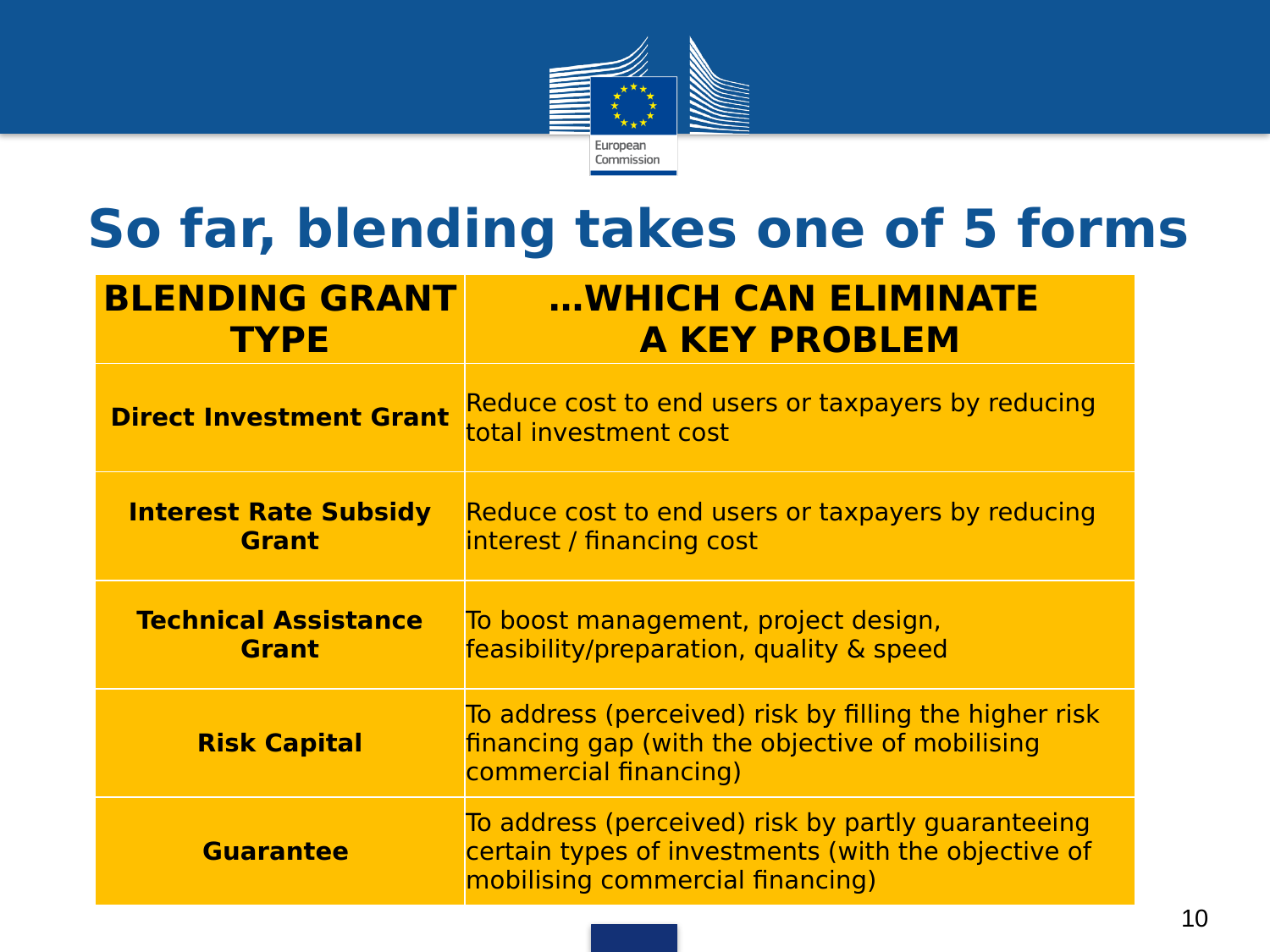

# So far, blending takes one of 5 forms
| BLENDING GRANT TYPE | …WHICH CAN ELIMINATE A KEY PROBLEM |
| --- | --- |
| Direct Investment Grant | Reduce cost to end users or taxpayers by reducing total investment cost |
| Interest Rate Subsidy Grant | Reduce cost to end users or taxpayers by reducing interest / financing cost |
| Technical Assistance Grant | To boost management, project design, feasibility/preparation, quality & speed |
| Risk Capital | To address (perceived) risk by filling the higher risk financing gap (with the objective of mobilising commercial financing) |
| Guarantee | To address (perceived) risk by partly guaranteeing certain types of investments (with the objective of mobilising commercial financing) |
10